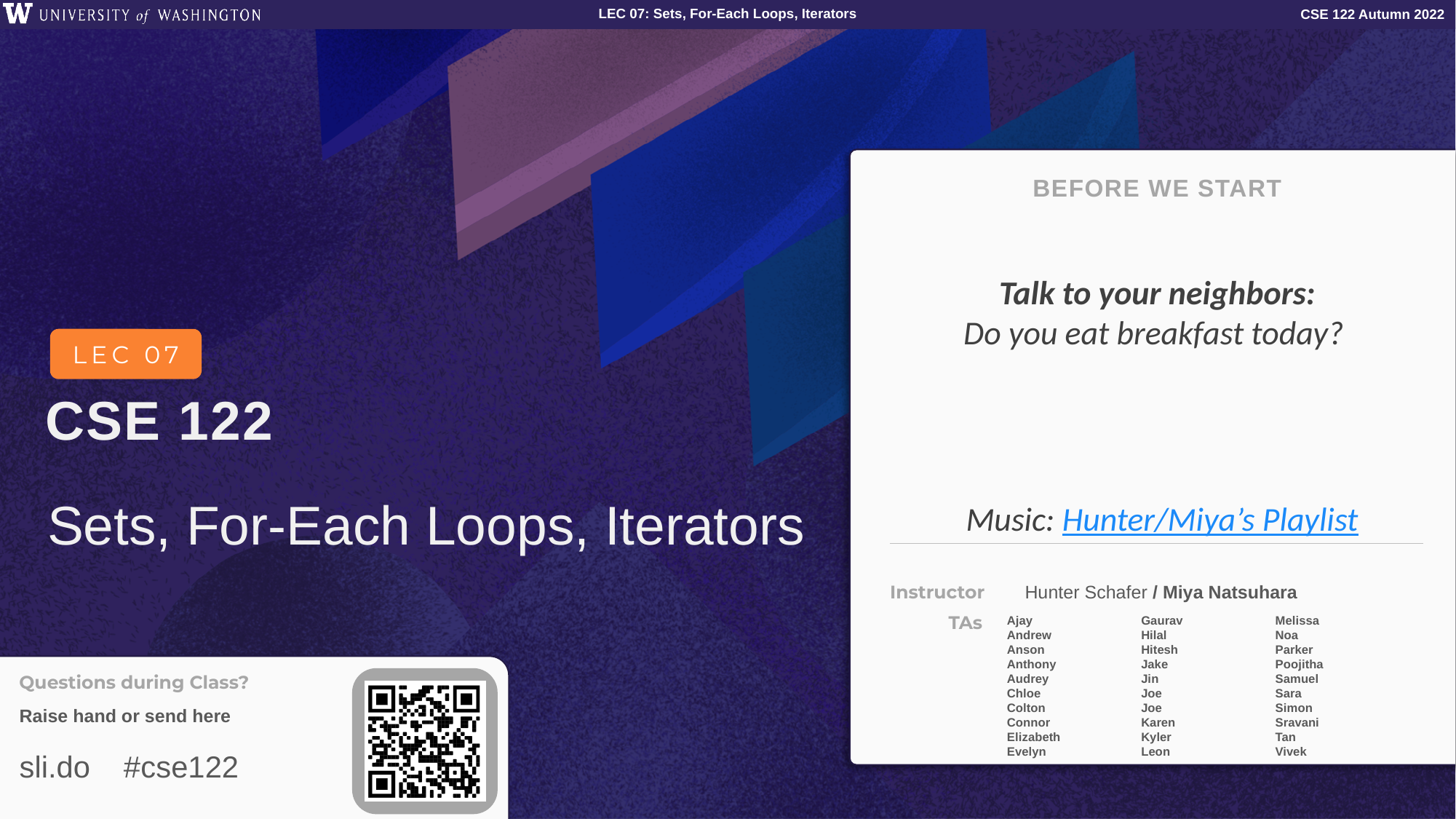

BEFORE WE START
Talk to your neighbors:
Do you eat breakfast today?
# Sets, For-Each Loops, Iterators
Music: Hunter/Miya’s Playlist